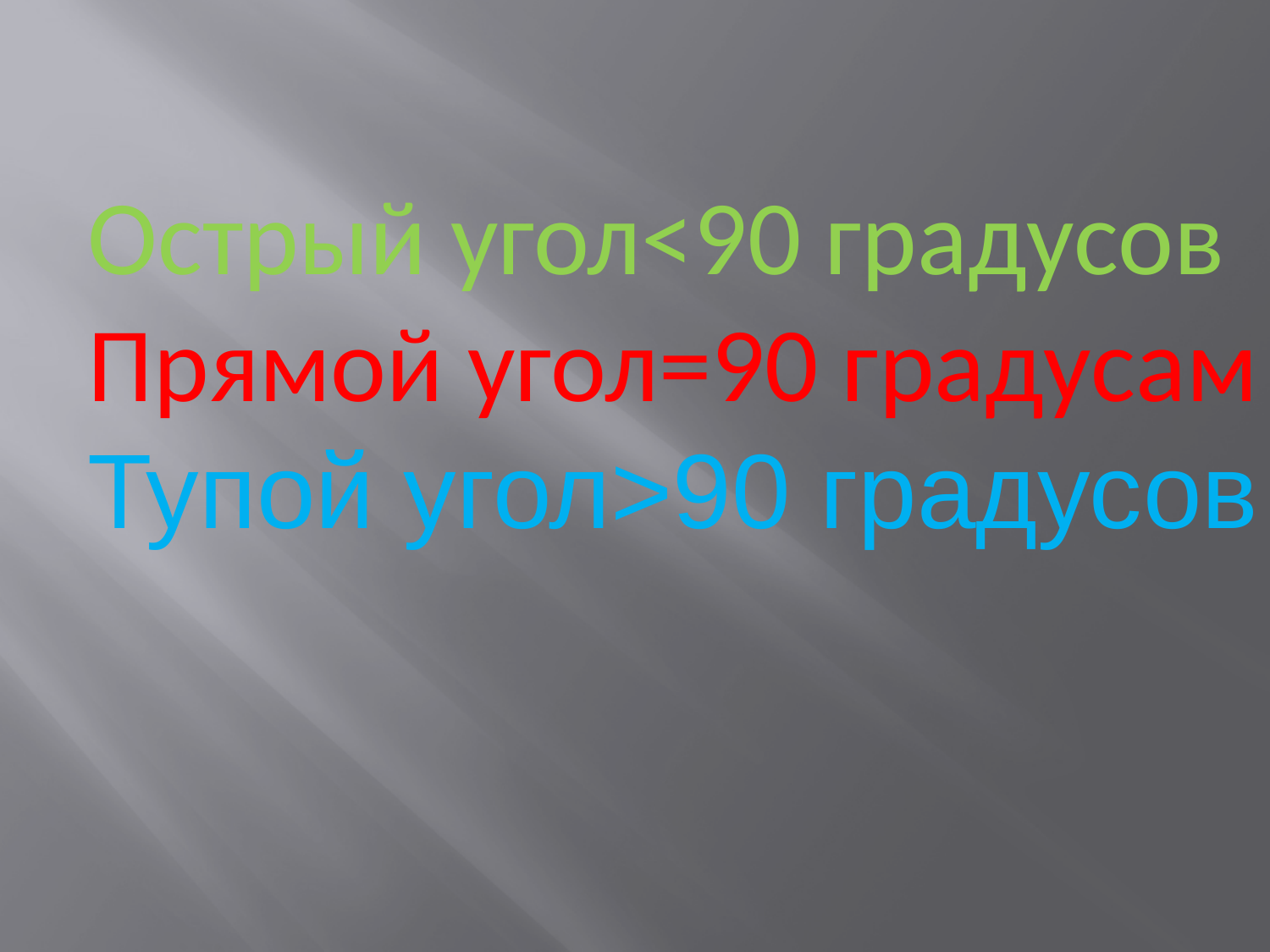

Острый угол<90 градусов
Прямой угол=90 градусам
Тупой угол>90 градусов